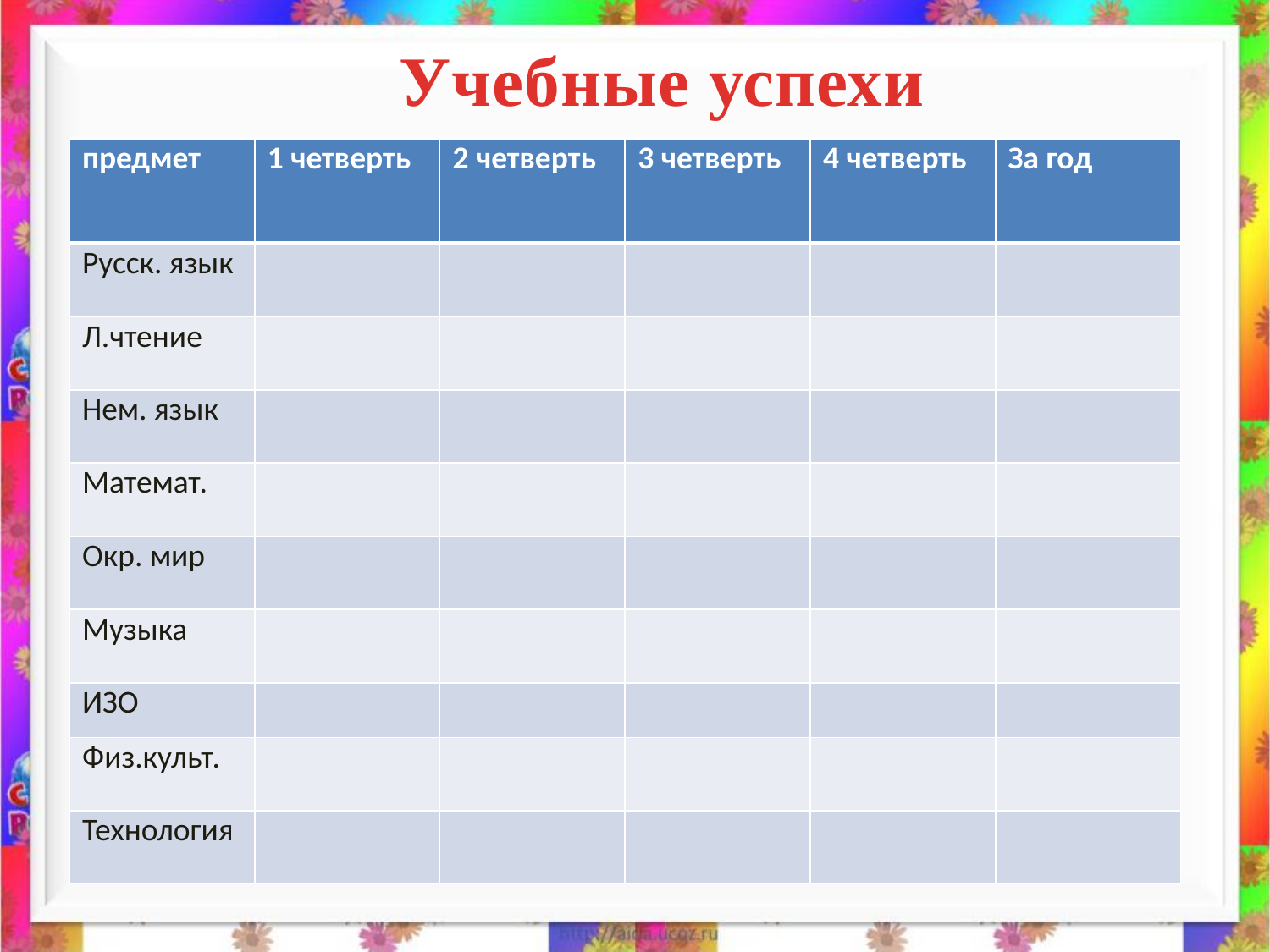

Учебные успехи
| предмет | 1 четверть | 2 четверть | 3 четверть | 4 четверть | За год |
| --- | --- | --- | --- | --- | --- |
| Русск. язык |  |  |  |  |  |
| Л.чтение |  |  |  |  |  |
| Нем. язык |  |  |  |  |  |
| Математ. |  |  |  |  |  |
| Окр. мир |  |  |  |  |  |
| Музыка |  |  |  |  |  |
| ИЗО |  |  |  |  |  |
| Физ.культ. |  |  |  |  |  |
| Технология |  |  |  |  |  |